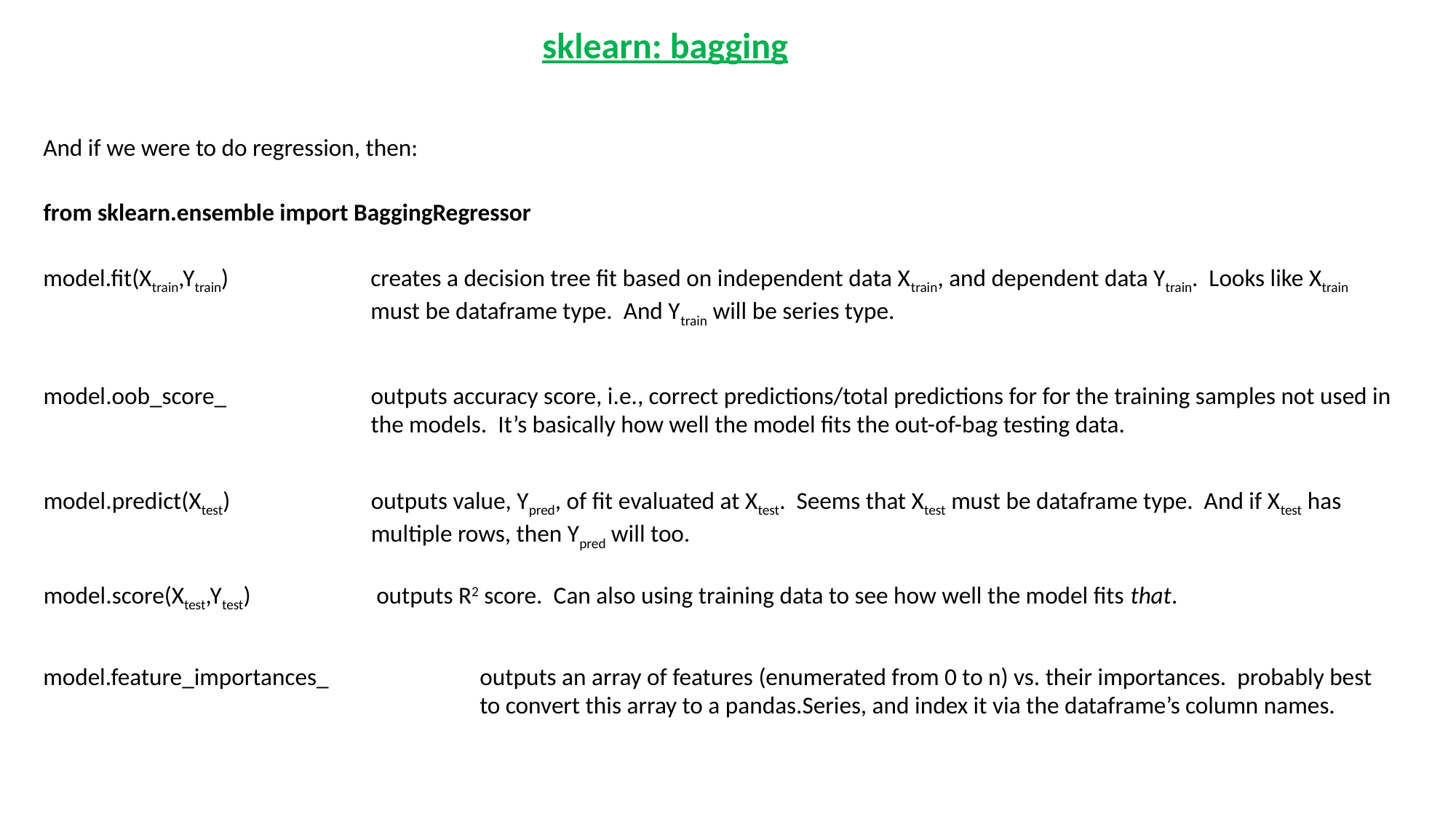

sklearn: bagging
And if we were to do regression, then:
from sklearn.ensemble import BaggingRegressor
model.fit(Xtrain,Ytrain)		creates a decision tree fit based on independent data Xtrain, and dependent data Ytrain.  Looks like Xtrain
			must be dataframe type.  And Ytrain will be series type.
model.oob_score_		outputs accuracy score, i.e., correct predictions/total predictions for for the training samples not used in
			the models.  It’s basically how well the model fits the out-of-bag testing data.
model.predict(Xtest)		outputs value, Ypred, of fit evaluated at Xtest.  Seems that Xtest must be dataframe type.  And if Xtest has
			multiple rows, then Ypred will too.
model.score(Xtest,Ytest)		 outputs R2 score.  Can also using training data to see how well the model fits that.
model.feature_importances_		outputs an array of features (enumerated from 0 to n) vs. their importances.  probably best
				to convert this array to a pandas.Series, and index it via the dataframe’s column names.